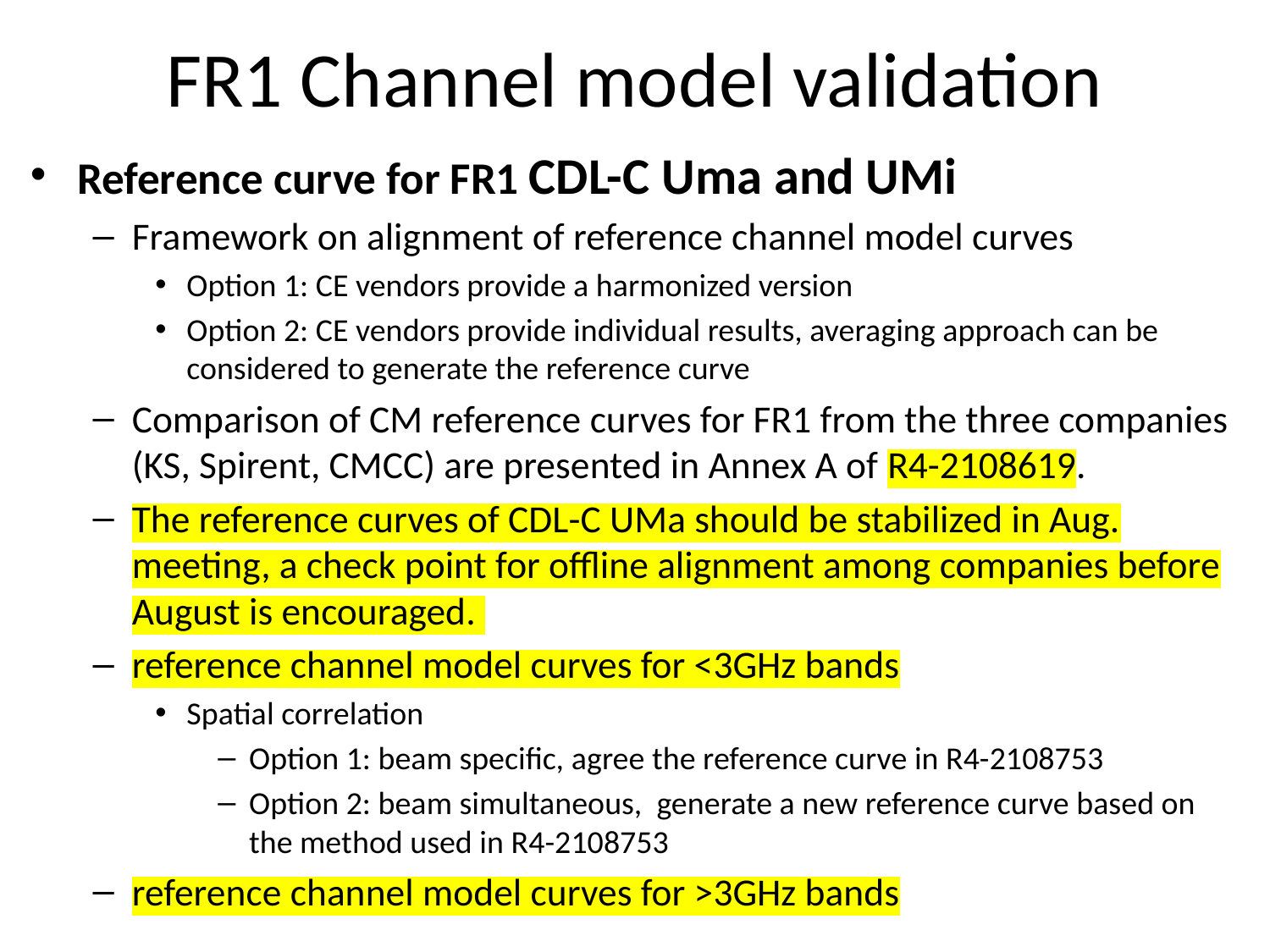

# FR1 Channel model validation
Reference curve for FR1 CDL-C Uma and UMi
Framework on alignment of reference channel model curves
Option 1: CE vendors provide a harmonized version
Option 2: CE vendors provide individual results, averaging approach can be considered to generate the reference curve
Comparison of CM reference curves for FR1 from the three companies (KS, Spirent, CMCC) are presented in Annex A of R4-2108619.
The reference curves of CDL-C UMa should be stabilized in Aug. meeting, a check point for offline alignment among companies before August is encouraged.
reference channel model curves for <3GHz bands
Spatial correlation
Option 1: beam specific, agree the reference curve in R4-2108753
Option 2: beam simultaneous,  generate a new reference curve based on the method used in R4-2108753
reference channel model curves for >3GHz bands